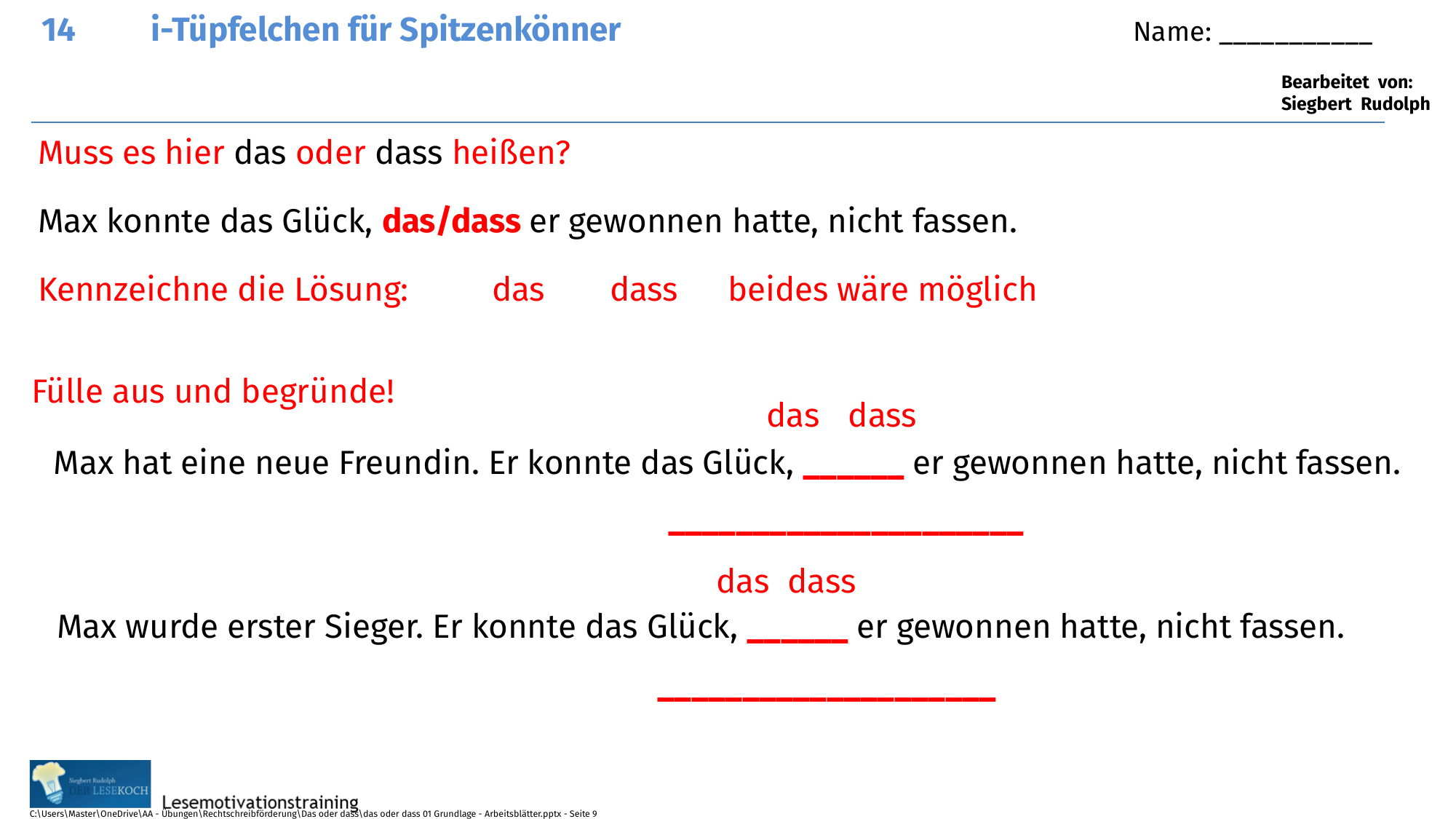

14	i-Tüpfelchen für Spitzenkönner					Name: ___________
15
Muss es hier das oder dass heißen?

Max konnte das Glück, das/dass er gewonnen hatte, nicht fassen.

Kennzeichne die Lösung: 	  das	   dass	    beides wäre möglich
Fülle aus und begründe!
das
dass
Max hat eine neue Freundin. Er konnte das Glück, ______ er gewonnen hatte, nicht fassen.
_____________________
das
dass
Max wurde erster Sieger. Er konnte das Glück, ______ er gewonnen hatte, nicht fassen.
____________________

C:\Users\Master\OneDrive\AA - Übungen\Rechtschreibförderung\Das oder dass\das oder dass 01 Grundlage - Arbeitsblätter.pptx - Seite 9